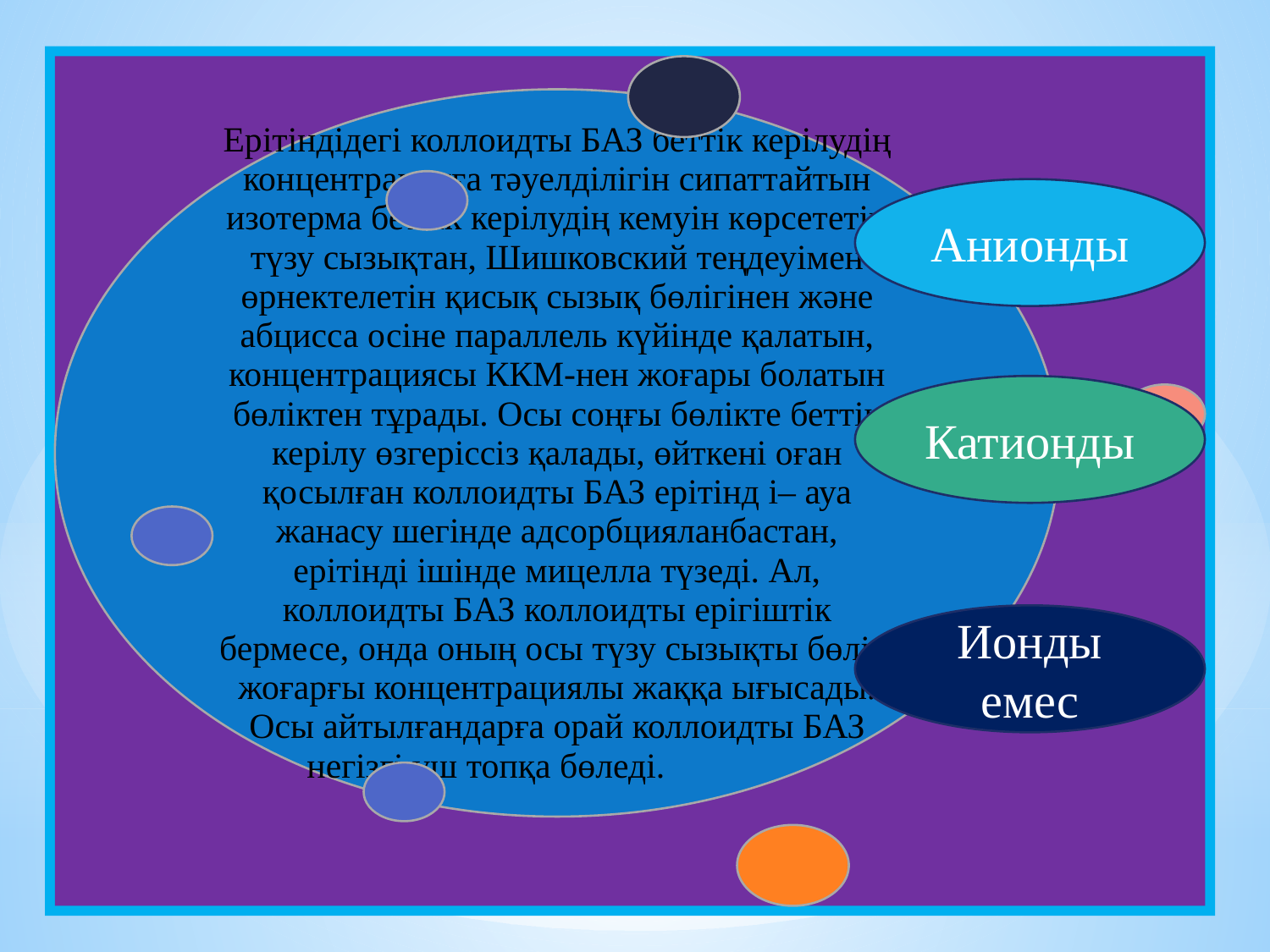

Ерітіндідегі коллоидты БАЗ беттік керілудің концентрацияға тәуелділігін сипаттайтын изотерма беттік керілудің кемуін көрсететін түзу сызықтан, Шишковский теңдеуімен өрнектелетін қисық сызық бөлігінен және абцисса осіне параллель күйінде қалатын, концентрациясы ККМ-нен жоғары болатын бөліктен тұрады. Осы соңғы бөлікте беттік керілу өзгеріссіз қалады, өйткені оған қосылған коллоидты БАЗ ерітінд і– ауа жанасу шегінде адсорбцияланбастан, ерітінді ішінде мицелла түзеді. Ал, коллоидты БАЗ коллоидты ерігіштік бермесе, онда оның осы түзу сызықты бөлігі жоғарғы концентрациялы жаққа ығысады. Осы айтылғандарға орай коллоидты БАЗ негізгі үш топқа бөледі.
Анионды
Катионды
Ионды емес
7